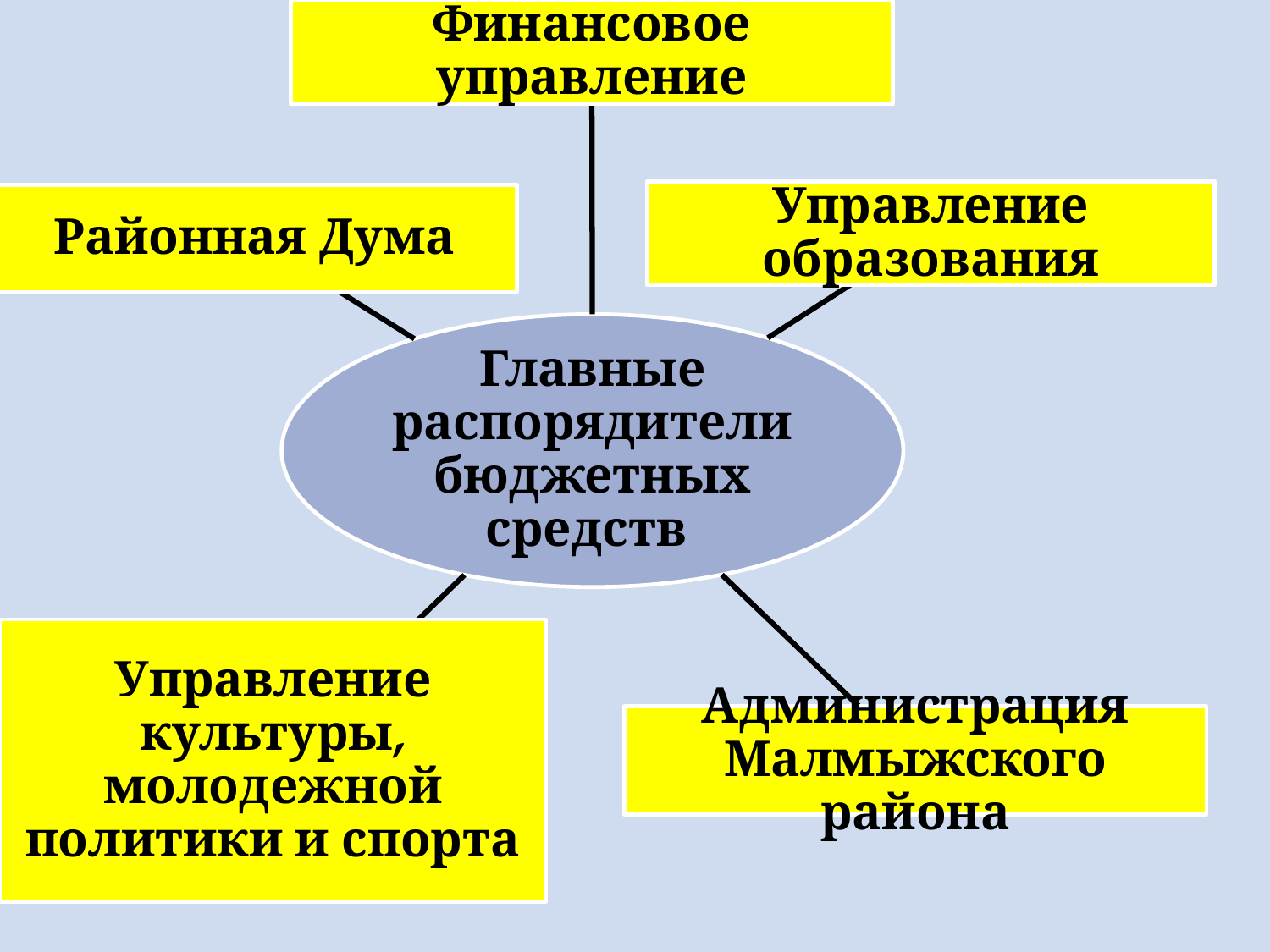

Главные распорядители бюджетных средств

Финансовое управление

Управление образования

Администрация Малмыжского района

Управление культуры, молодежной политики и спорта

Районная Дума